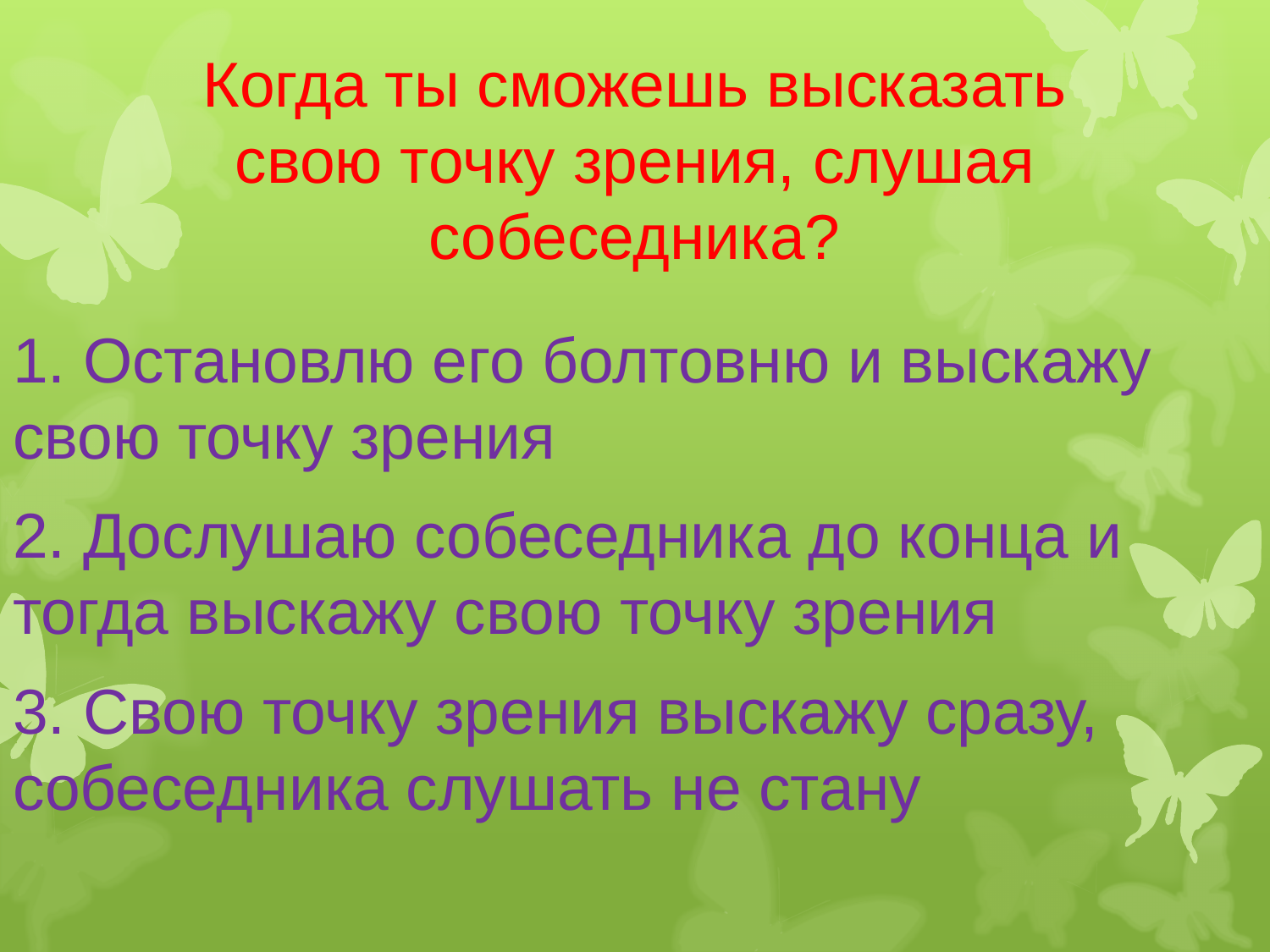

# Когда ты сможешь высказать свою точку зрения, слушая собеседника?
1. Остановлю его болтовню и выскажу свою точку зрения
2. Дослушаю собеседника до конца и тогда выскажу свою точку зрения
3. Свою точку зрения выскажу сразу, собеседника слушать не стану